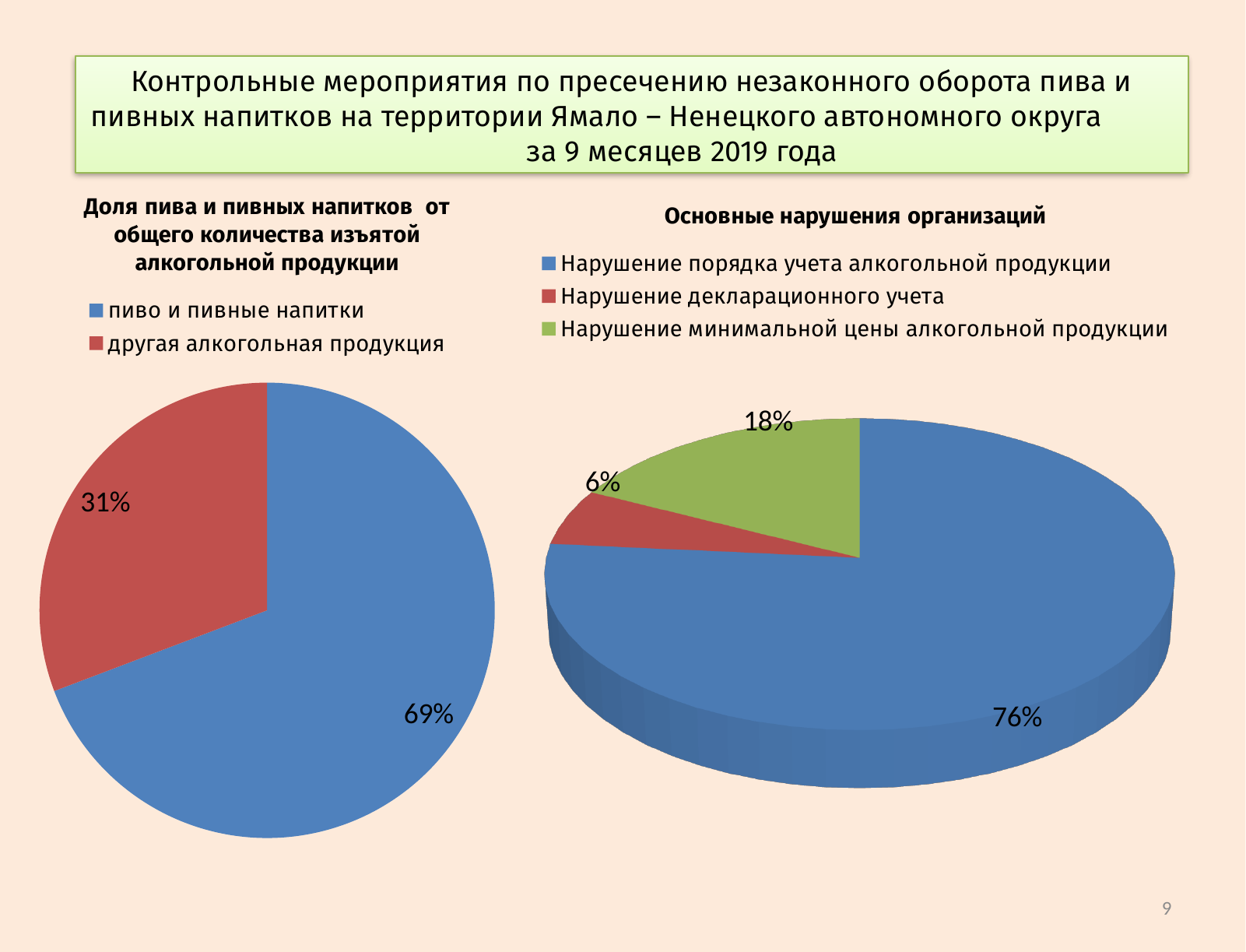

Контрольные мероприятия по пресечению незаконного оборота пива и пивных напитков на территории Ямало – Ненецкого автономного округа                        за 9 месяцев 2019 года

### Chart: Доля пива и пивных напитков  от общего количества изъятой алкогольной продукции

| Category | Доля от общего количества контрольных мероприятий на территории Свердловской области |
|---|---|
| пиво и пивные напитки | 9.0 |
| другая алкогольная продукция | 4.0 |

[unsupported chart]

9